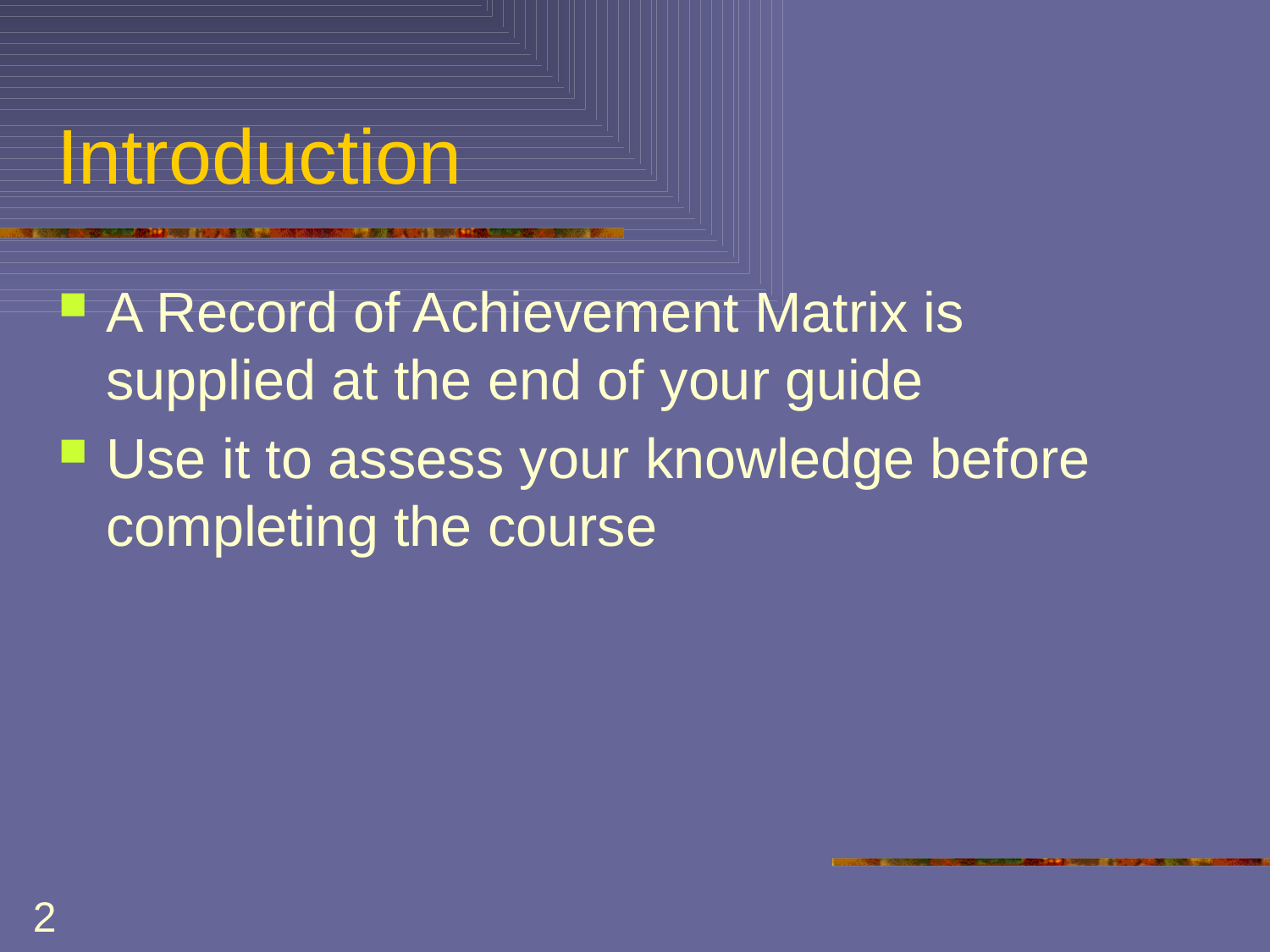

# Introduction
A Record of Achievement Matrix is supplied at the end of your guide
Use it to assess your knowledge before completing the course
2